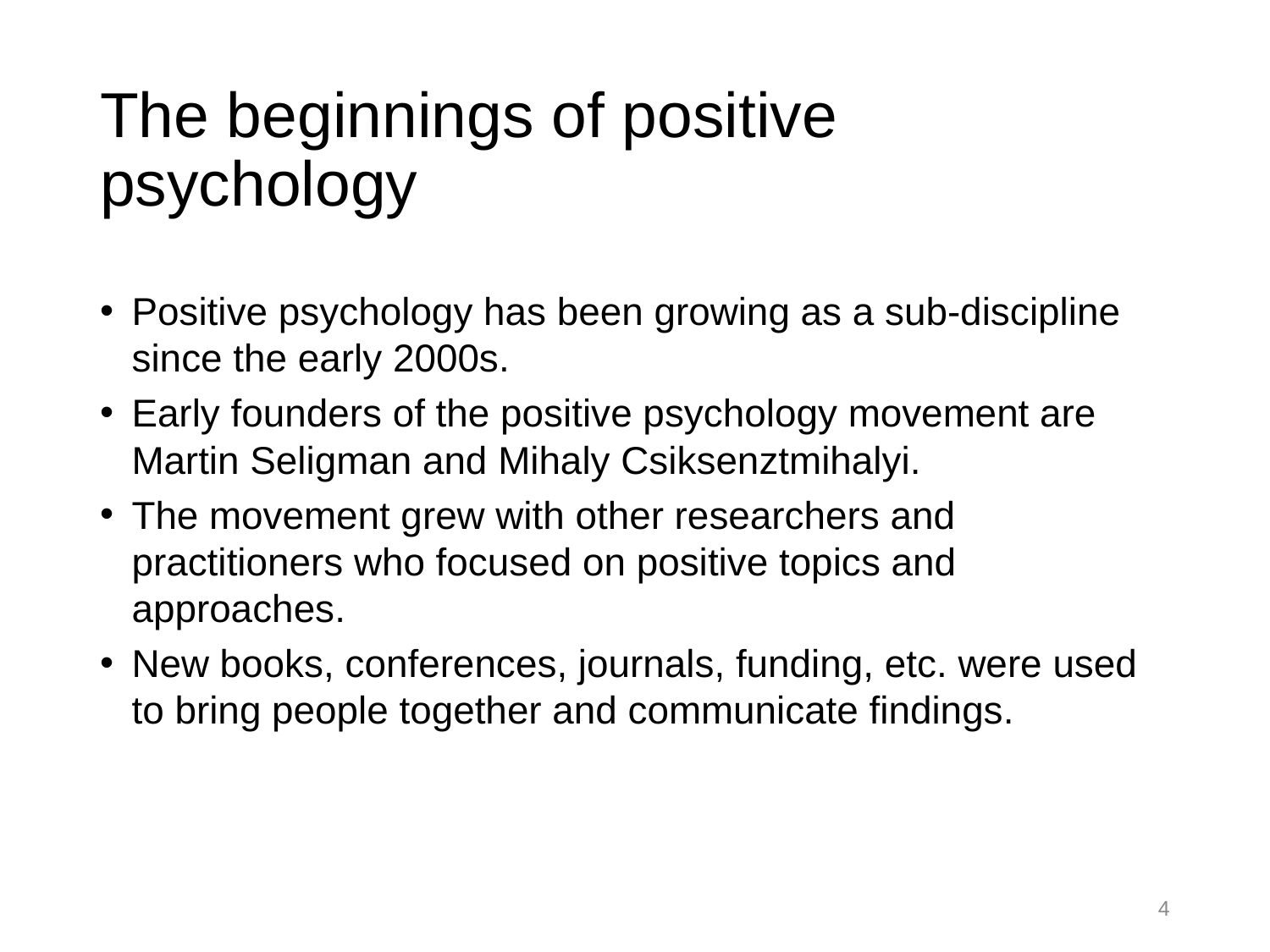

# The beginnings of positive psychology
Positive psychology has been growing as a sub-discipline since the early 2000s.
Early founders of the positive psychology movement are Martin Seligman and Mihaly Csiksenztmihalyi.
The movement grew with other researchers and practitioners who focused on positive topics and approaches.
New books, conferences, journals, funding, etc. were used to bring people together and communicate findings.
4